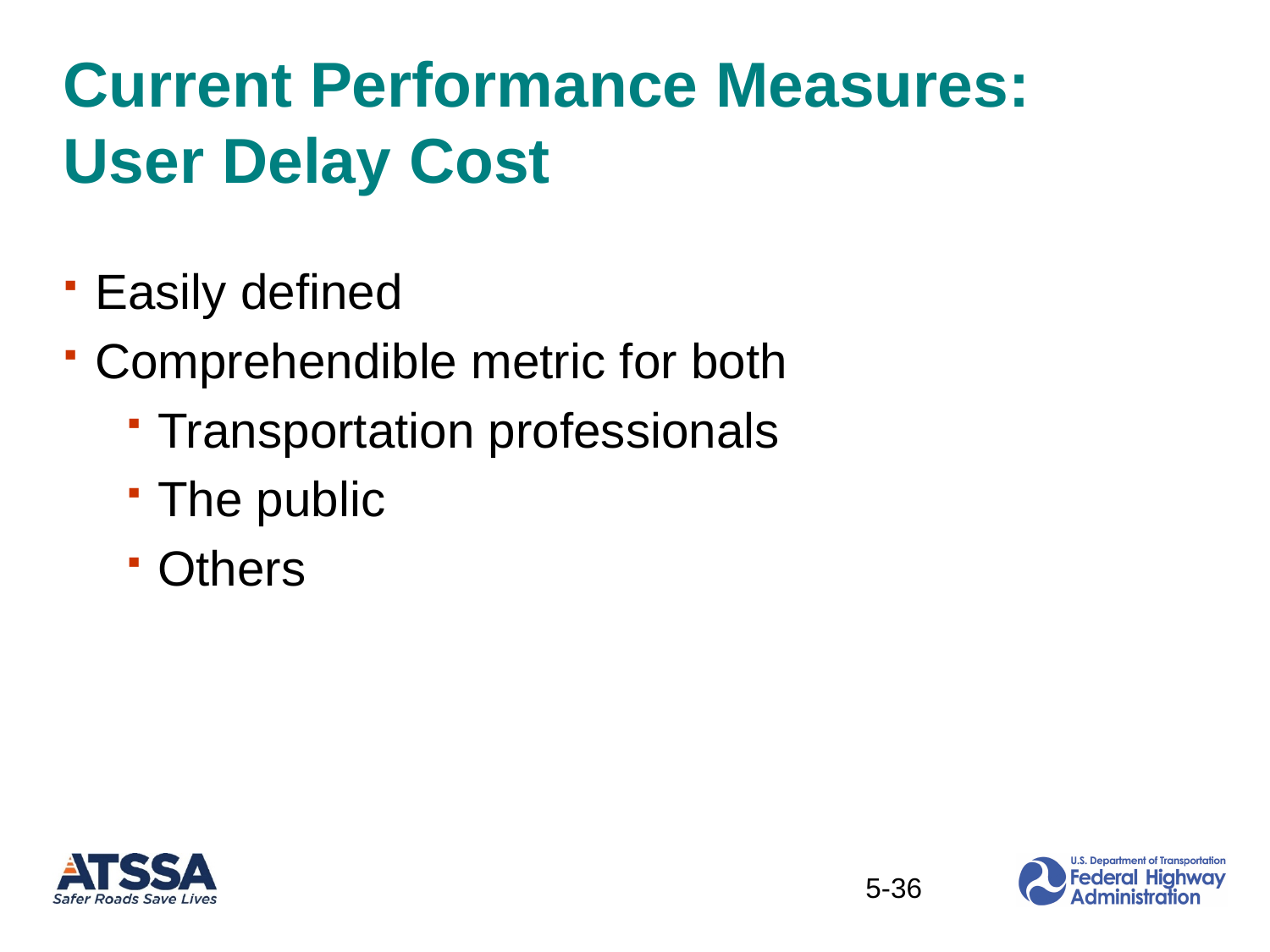

# Current Performance Measures: User Delay Cost
Easily defined
Comprehendible metric for both
Transportation professionals
The public
Others